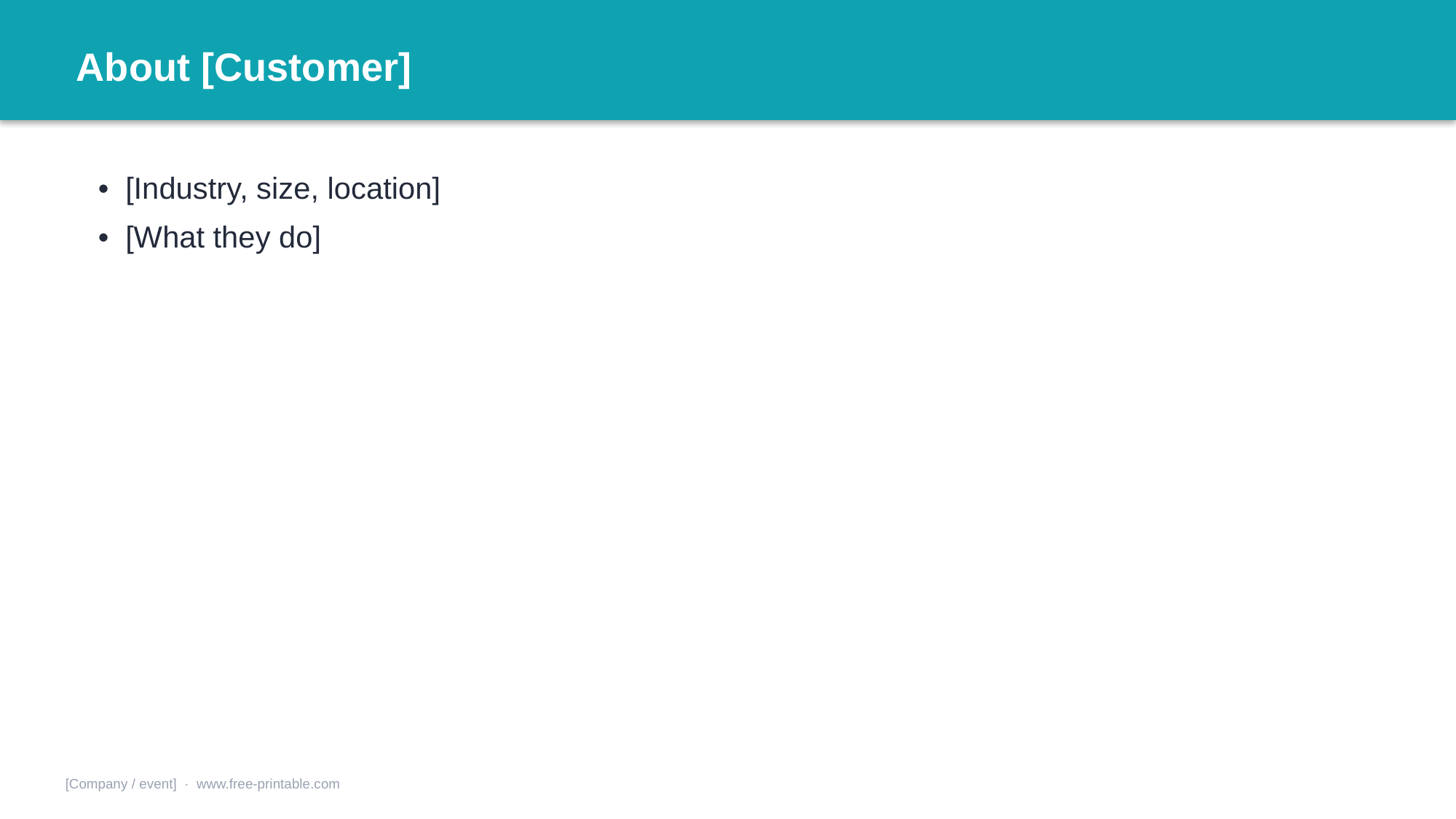

About [Customer]
•  [Industry, size, location]
•  [What they do]
[Company / event]  ·  www.free-printable.com